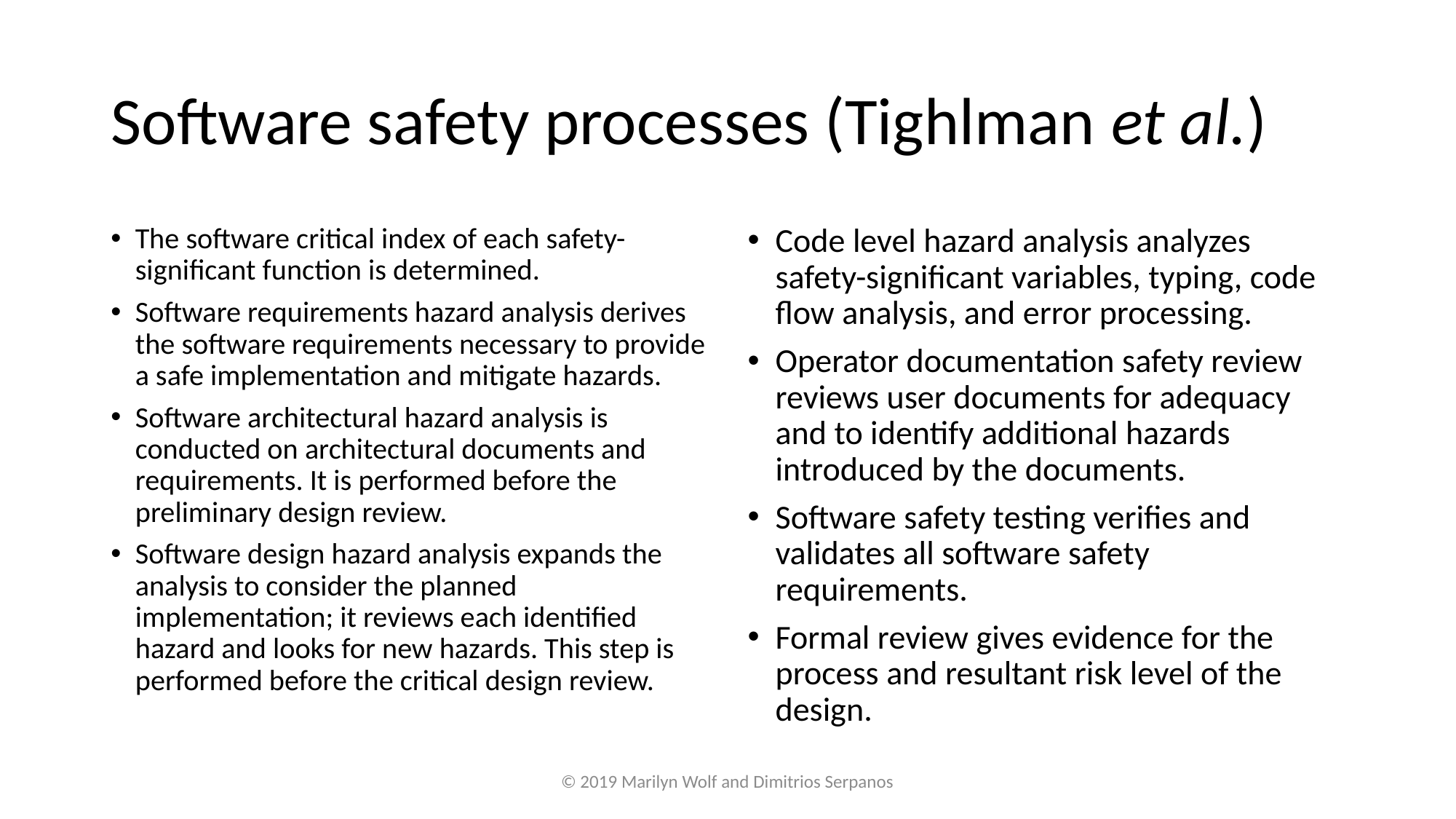

# Software safety processes (Tighlman et al.)
The software critical index of each safety-significant function is determined.
Software requirements hazard analysis derives the software requirements necessary to provide a safe implementation and mitigate hazards.
Software architectural hazard analysis is conducted on architectural documents and requirements. It is performed before the preliminary design review.
Software design hazard analysis expands the analysis to consider the planned implementation; it reviews each identified hazard and looks for new hazards. This step is performed before the critical design review.

Code level hazard analysis analyzes safety-significant variables, typing, code flow analysis, and error processing.
Operator documentation safety review reviews user documents for adequacy and to identify additional hazards introduced by the documents.
Software safety testing verifies and validates all software safety requirements.
Formal review gives evidence for the process and resultant risk level of the design.

© 2019 Marilyn Wolf and Dimitrios Serpanos